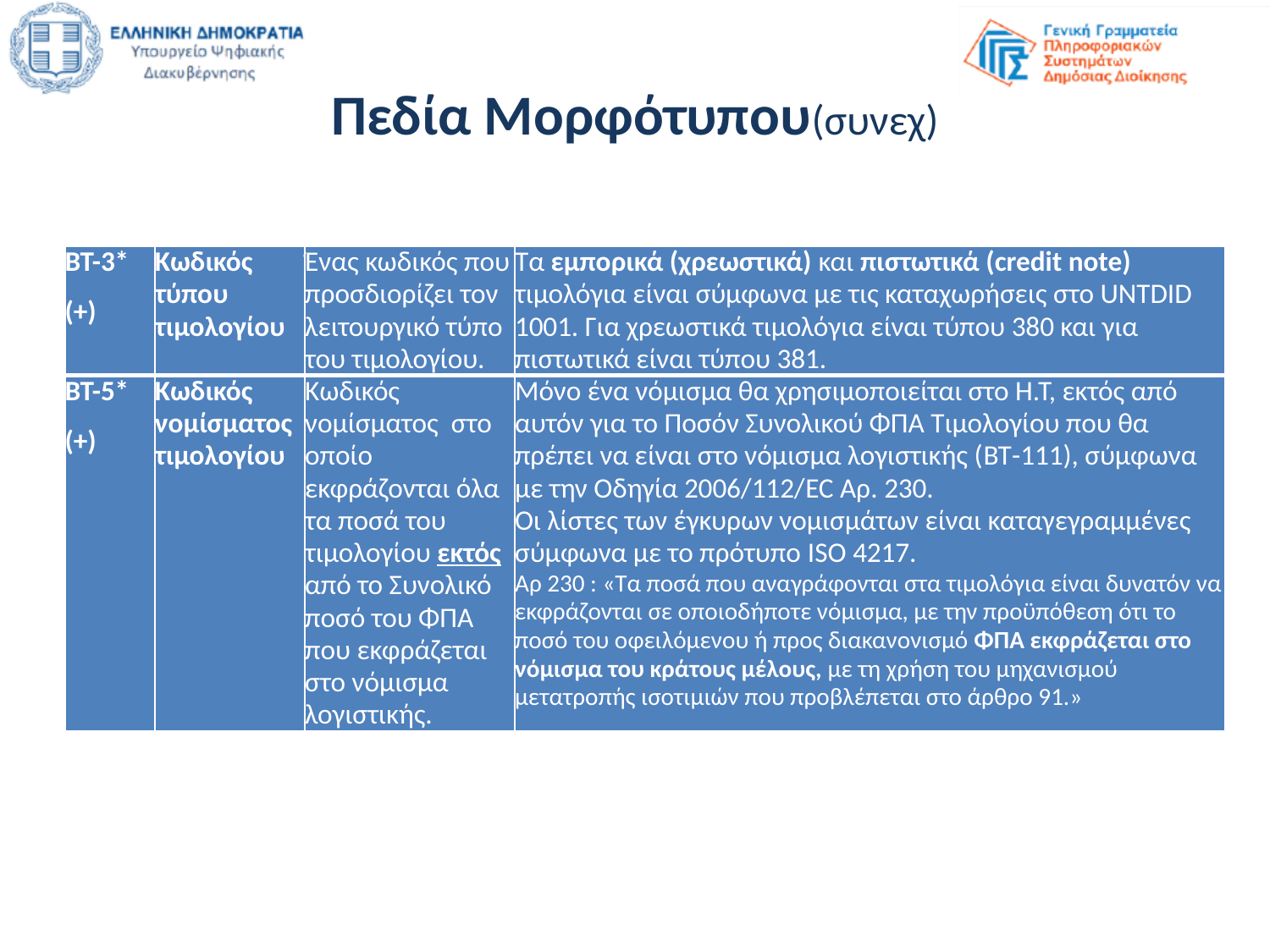

Πεδία Μορφότυπου(συνεχ)
| BT-3\* (+) | Κωδικός τύπου τιμολογίου | Ένας κωδικός που προσδιορίζει τον λειτουργικό τύπο του τιμολογίου. | Τα εμπορικά (χρεωστικά) και πιστωτικά (credit note) τιμολόγια είναι σύμφωνα με τις καταχωρήσεις στο UNTDID 1001. Για χρεωστικά τιμολόγια είναι τύπου 380 και για πιστωτικά είναι τύπου 381. |
| --- | --- | --- | --- |
| BT-5\* (+) | Κωδικός νομίσματος τιμολογίου | Κωδικός νομίσματος στο οποίο εκφράζονται όλα τα ποσά του τιμολογίου εκτός από το Συνολικό ποσό του ΦΠΑ που εκφράζεται στο νόμισμα λογιστικής. | Μόνο ένα νόμισμα θα χρησιμοποιείται στο Η.Τ, εκτός από αυτόν για το Ποσόν Συνολικού ΦΠΑ Τιμολογίου που θα πρέπει να είναι στο νόμισμα λογιστικής (BT-111), σύμφωνα με την Οδηγία 2006/112/EC Αρ. 230. Οι λίστες των έγκυρων νομισμάτων είναι καταγεγραμμένες σύμφωνα με το πρότυπο ISO 4217. Αρ 230 : «Τα ποσά που αναγράφονται στα τιμολόγια είναι δυνατόν να εκφράζονται σε οποιοδήποτε νόμισμα, με την προϋπόθεση ότι το ποσό του οφειλόμενου ή προς διακανονισμό ΦΠΑ εκφράζεται στο νόμισμα του κράτους μέλους, με τη χρήση του μηχανισμού μετατροπής ισοτιμιών που προβλέπεται στο άρθρο 91.» |